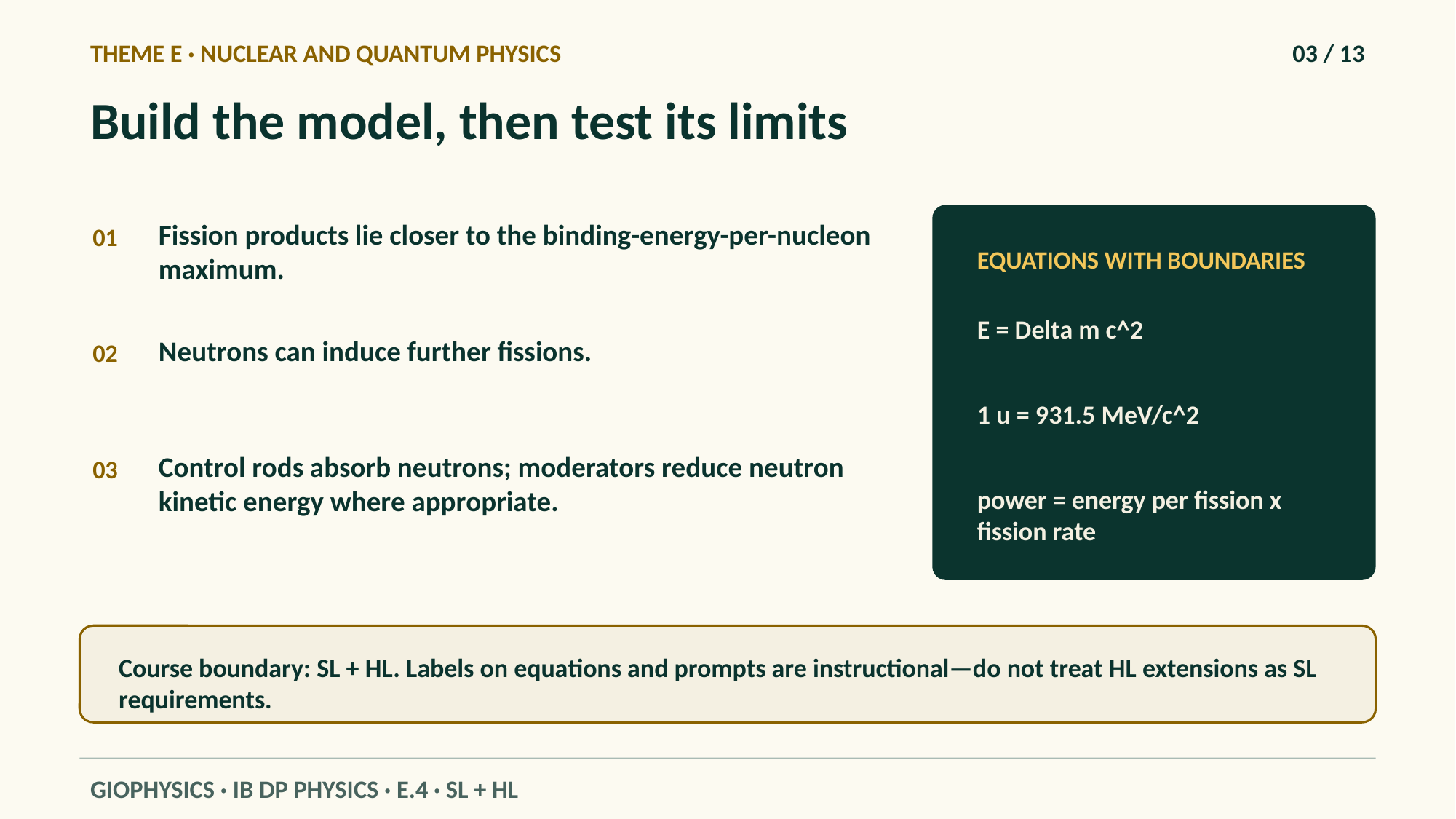

THEME E · NUCLEAR AND QUANTUM PHYSICS
03 / 13
Build the model, then test its limits

Fission products lie closer to the binding-energy-per-nucleon maximum.
01
EQUATIONS WITH BOUNDARIES
E = Delta m c^2
Neutrons can induce further fissions.
02
1 u = 931.5 MeV/c^2
Control rods absorb neutrons; moderators reduce neutron kinetic energy where appropriate.
03
power = energy per fission x fission rate

Course boundary: SL + HL. Labels on equations and prompts are instructional—do not treat HL extensions as SL requirements.

GIOPHYSICS · IB DP PHYSICS · E.4 · SL + HL